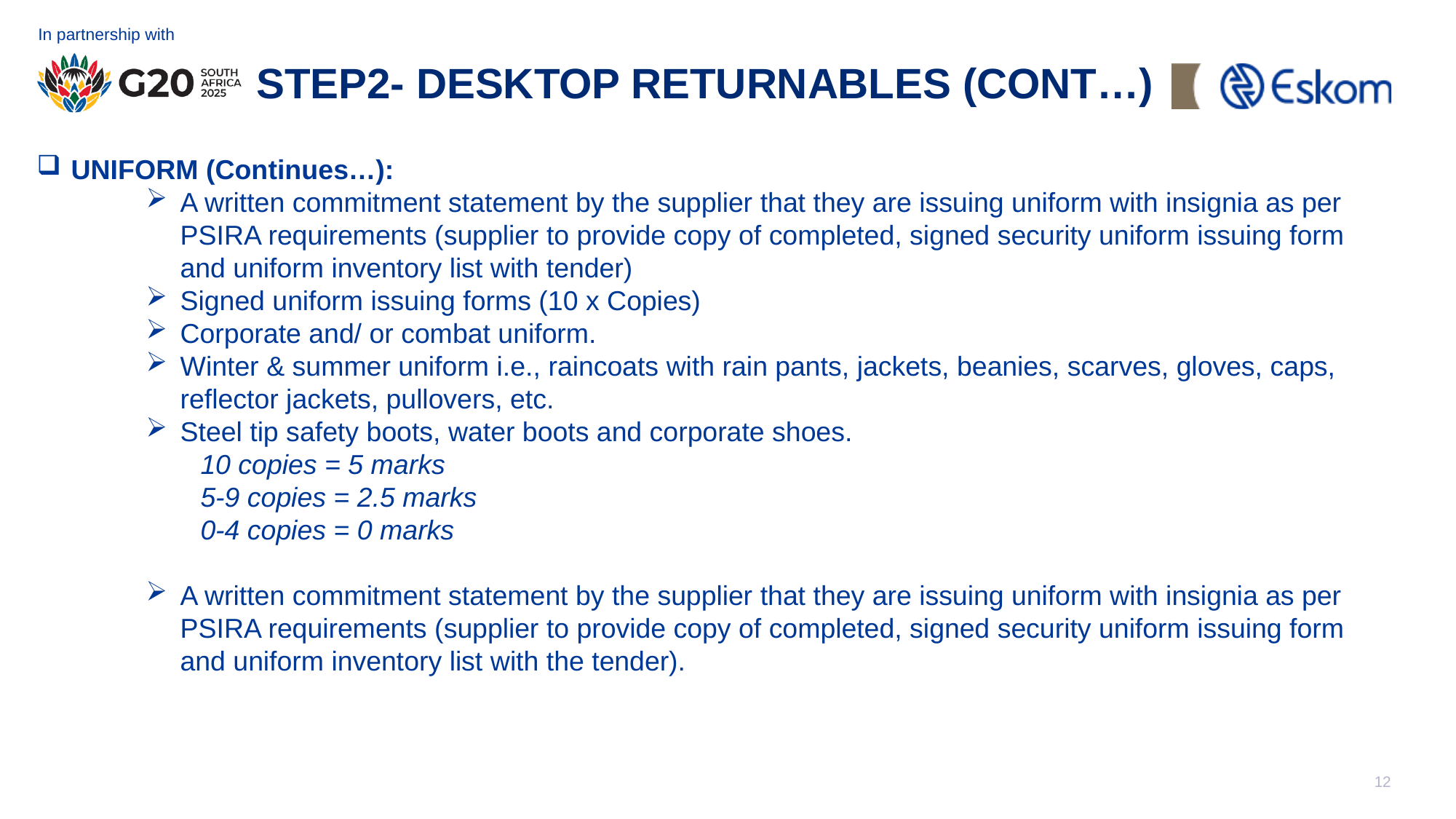

#
STEP2- DESKTOP RETURNABLES (CONT…)
UNIFORM (Continues…):
A written commitment statement by the supplier that they are issuing uniform with insignia as per PSIRA requirements (supplier to provide copy of completed, signed security uniform issuing form and uniform inventory list with tender)
Signed uniform issuing forms (10 x Copies)
Corporate and/ or combat uniform.
Winter & summer uniform i.e., raincoats with rain pants, jackets, beanies, scarves, gloves, caps, reflector jackets, pullovers, etc.
Steel tip safety boots, water boots and corporate shoes.
10 copies = 5 marks
5-9 copies = 2.5 marks
0-4 copies = 0 marks

A written commitment statement by the supplier that they are issuing uniform with insignia as per PSIRA requirements (supplier to provide copy of completed, signed security uniform issuing form and uniform inventory list with the tender).
12